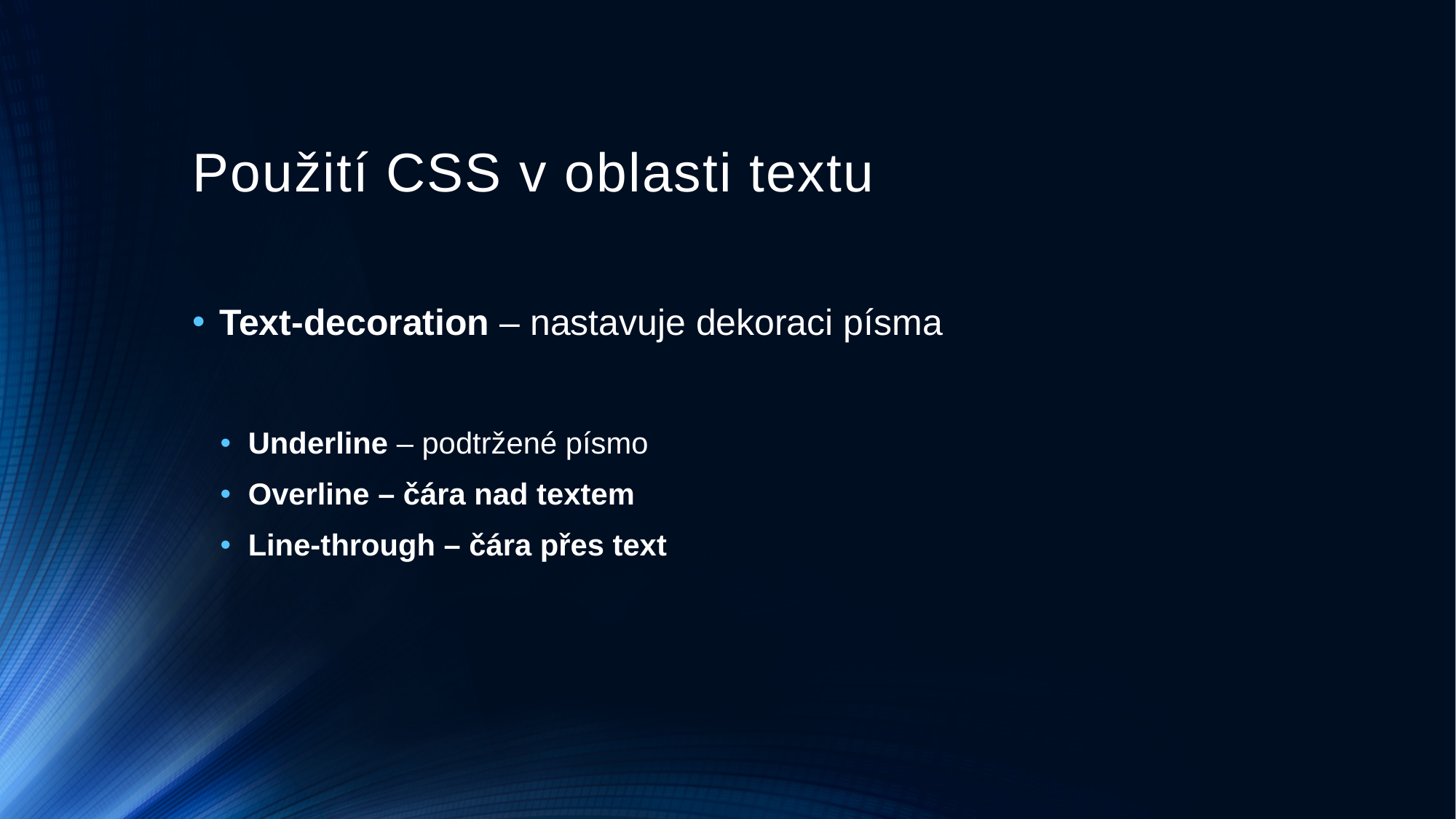

# Použití CSS v oblasti textu

Text-decoration – nastavuje dekoraci písma

Underline – podtržené písmo
Overline – čára nad textem
Line-through – čára přes text